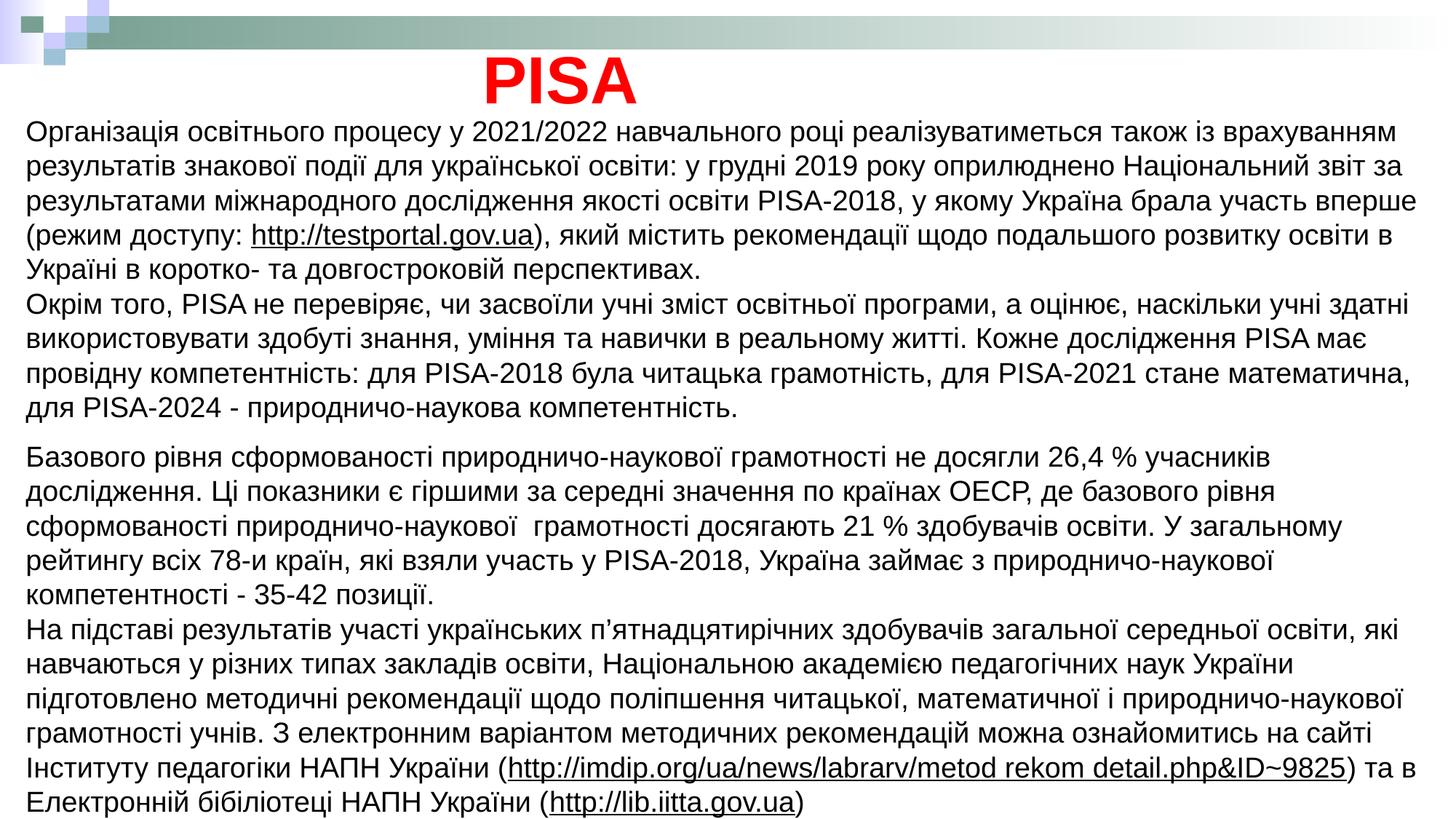

PISA
Організація освітнього процесу у 2021/2022 навчального році реалізуватиметься також із врахуванням результатів знакової події для української освіти: у грудні 2019 року оприлюднено Національний звіт за результатами міжнародного дослідження якості освіти PISA-2018, у якому Україна брала участь вперше (режим доступу: http://testportal.gov.ua), який містить рекомендації щодо подальшого розвитку освіти в Україні в коротко- та довгостроковій перспективах.
Окрім того, PISA не перевіряє, чи засвоїли учні зміст освітньої програми, а оцінює, наскільки учні здатні використовувати здобуті знання, уміння та навички в реальному житті. Кожне дослідження PISA має провідну компетентність: для PISA-2018 була читацька грамотність, для PISA-2021 стане математична, для PISA-2024 - природничо-наукова компетентність.
Базового рівня сформованості природничо-наукової грамотності не досягли 26,4 % учасників дослідження. Ці показники є гіршими за середні значення по країнах ОЕСР, де базового рівня сформованості природничо-наукової  грамотності досягають 21 % здобувачів освіти. У загальному рейтингу всіх 78-и країн, які взяли участь у PISA-2018, Україна займає з природничо-наукової компетентності - 35-42 позиції.
На підставі результатів участі українських п’ятнадцятирічних здобувачів загальної середньої освіти, які навчаються у різних типах закладів освіти, Національною академією педагогічних наук України підготовлено методичні рекомендації щодо поліпшення читацької, математичної і природничо-наукової грамотності учнів. З електронним варіантом методичних рекомендацій можна ознайомитись на сайті Інституту педагогіки НАПН України (http://imdip.org/ua/news/labrarv/metod rekom detail.php&ID~9825) та в Електронній бібіліотеці НАПН України (http://lib.iitta.gov.ua)